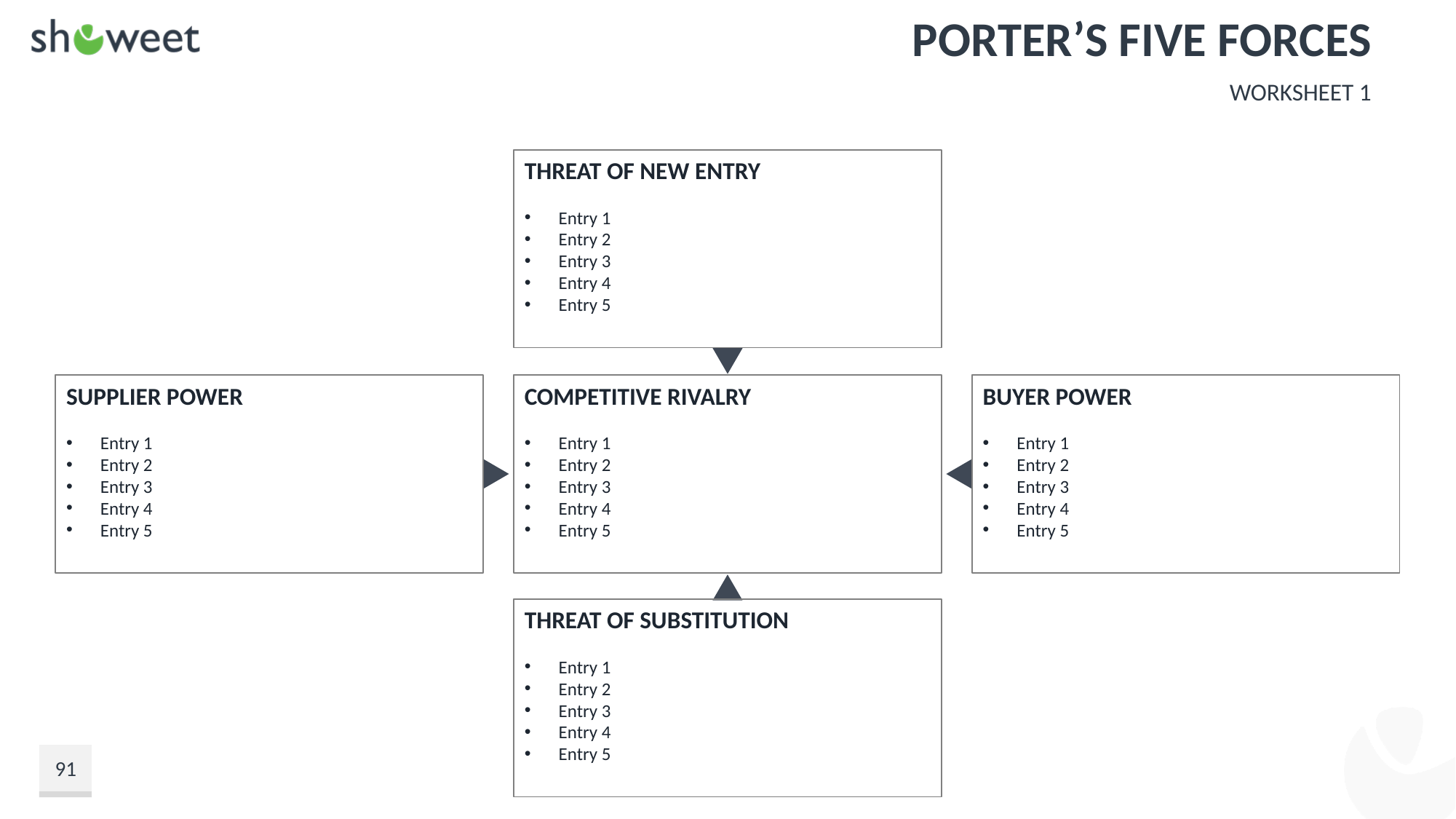

# Porter’s Five Forces
Worksheet 1
THREAT OF NEW ENTRY

Entry 1
Entry 2
Entry 3
Entry 4
Entry 5

SUPPLIER POWER

Entry 1
Entry 2
Entry 3
Entry 4
Entry 5
COMPETITIVE RIVALRY

Entry 1
Entry 2
Entry 3
Entry 4
Entry 5
BUYER POWER

Entry 1
Entry 2
Entry 3
Entry 4
Entry 5

THREAT OF SUBSTITUTION

Entry 1
Entry 2
Entry 3
Entry 4
Entry 5
91